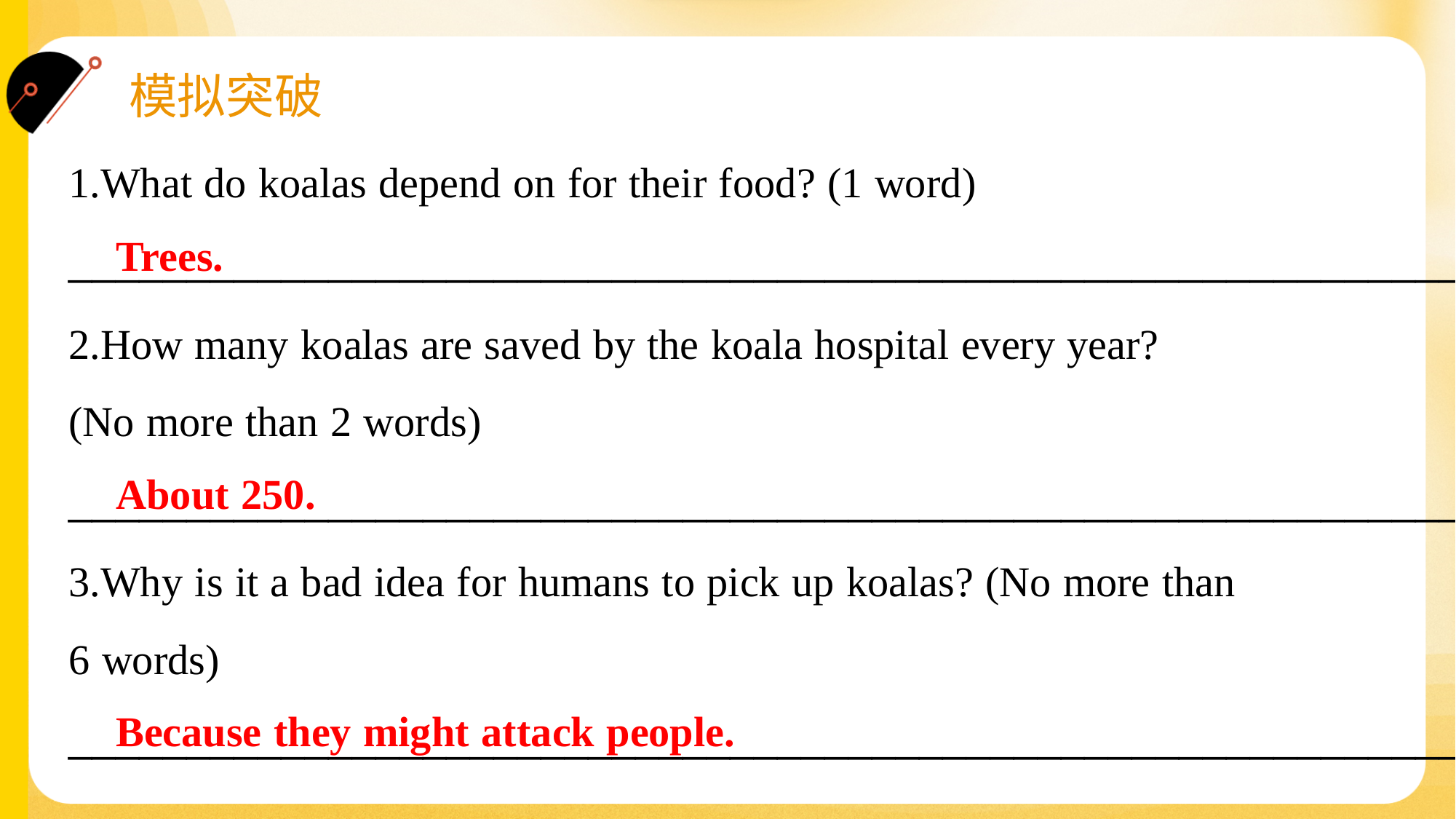

1.What do koalas depend on for their food? (1 word)
______________________________________________________________

    Trees.
2.How many koalas are saved by the koala hospital every year?
(No more than 2 words)
______________________________________________________________

    About 250.
3.Why is it a bad idea for humans to pick up koalas? (No more than
6 words)
______________________________________________________________

    Because they might attack people.